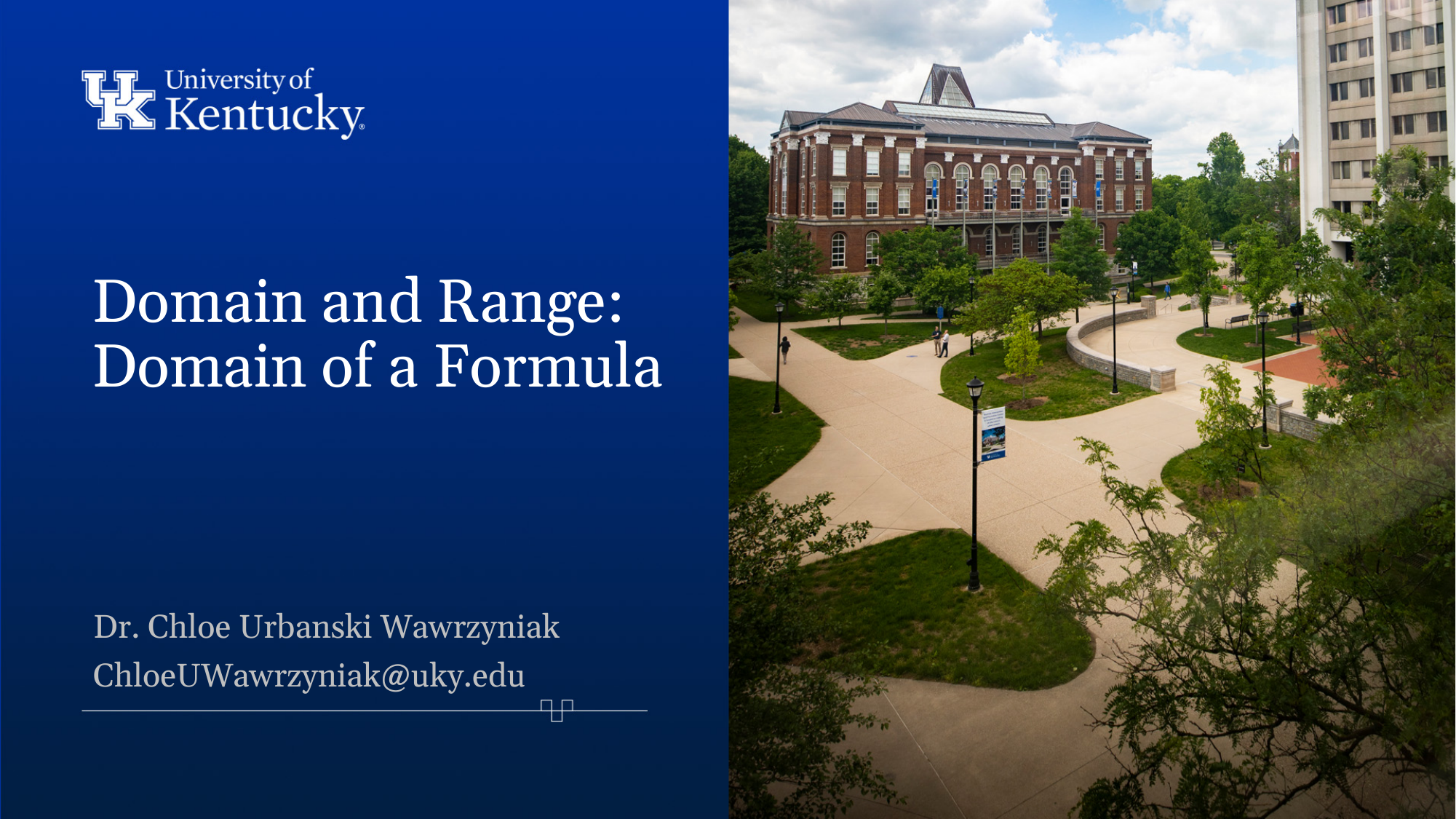

# Domain and Range: Domain of a Formula
Dr. Chloe Urbanski Wawrzyniak
ChloeUWawrzyniak@uky.edu